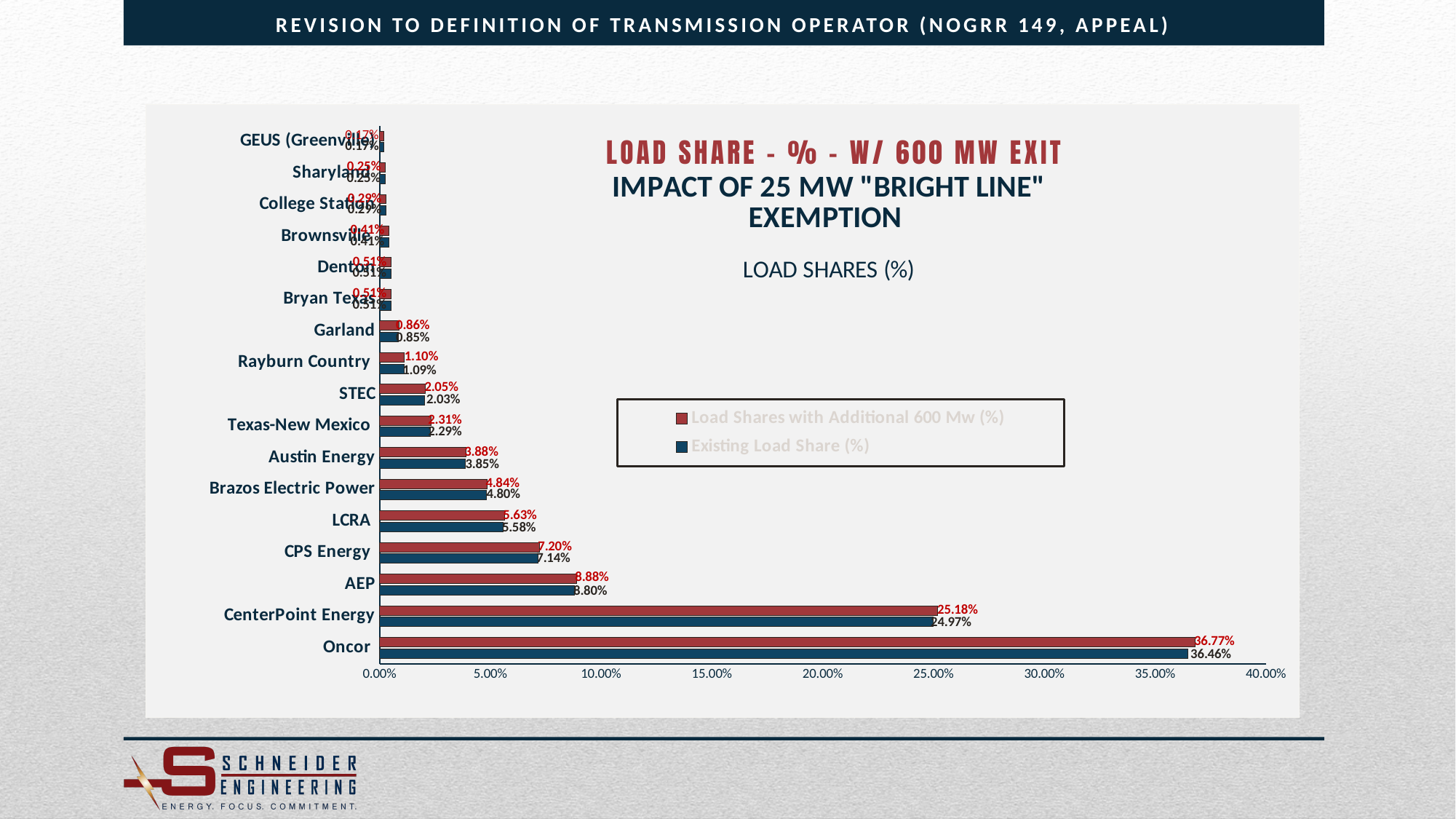

Revision to Definition of Transmission Operator (NOGRR 149, Appeal)

### Chart

| Category |  |  |
|---|---|---|
| Oncor  | 0.3646 | 0.3677348609260135 |
| CenterPoint Energy | 0.2497 | 0.2518469412321052 |
| AEP | 0.088 | 0.08875663127122652 |
| CPS Energy  | 0.0714 | 0.0720139030996088 |
| LCRA  | 0.0558 | 0.05627977301061863 |
| Brazos Electric Power | 0.048 | 0.04841270796612356 |
|  Austin Energy | 0.0385 | 0.038831026181161604 |
| Texas-New Mexico  | 0.0229 | 0.023096896092171446 |
| STEC | 0.0203 | 0.02047454107733975 |
| Rayburn Country  | 0.0109 | 0.010993719100640556 |
| Garland | 0.0085 | 0.00857308370233438 |
| Bryan Texas | 0.0051 | 0.005143850221400628 |
| Denton | 0.0051 | 0.005143850221400628 |
| Brownsville  | 0.0040999999999999995 | 0.004135252138773053 |
| College Station | 0.0029 | 0.0029249344396199647 |
| Sharyland  | 0.0025 | 0.0025214952065689355 |
| GEUS (Greenville) | 0.0017000000000000001 | 0.001714616740466876 |
LOAD SHARE - % - W/ 600 MW EXIT